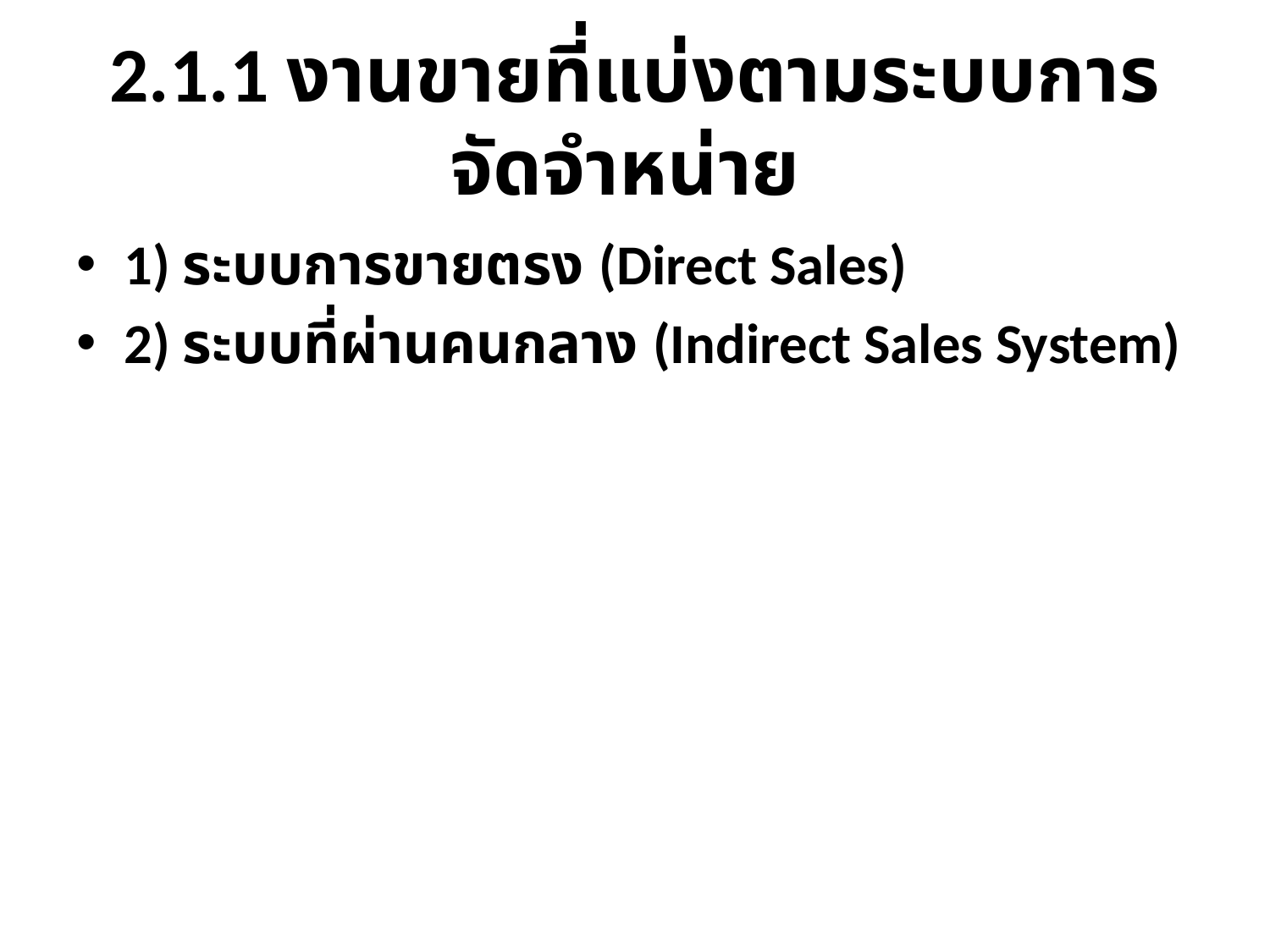

# 2.1.1 งานขายที่แบ่งตามระบบการจัดจำหน่าย
1) ระบบการขายตรง (Direct Sales)
2) ระบบที่ผ่านคนกลาง (Indirect Sales System)